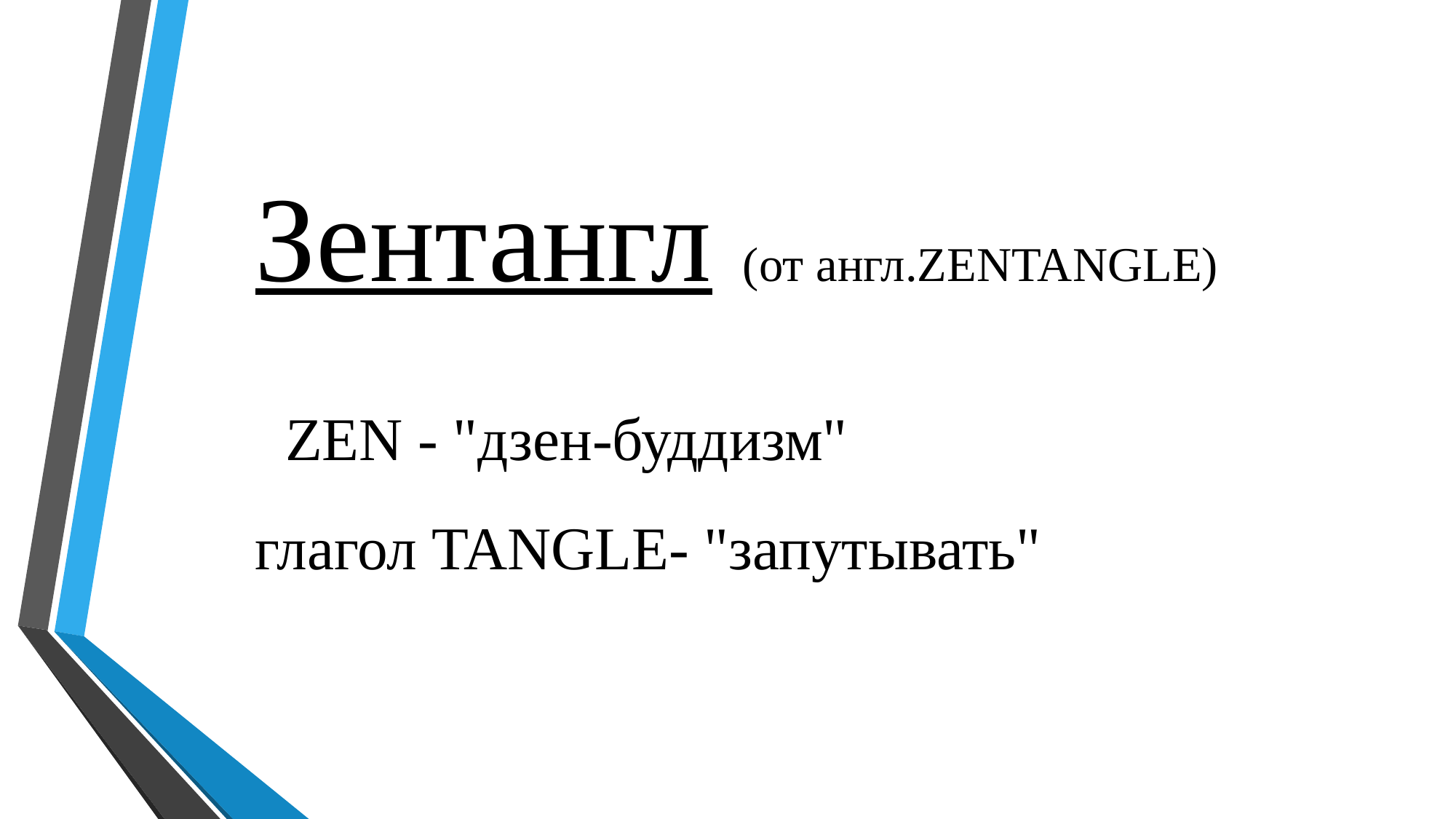

Зентангл (от англ.ZENTANGLE)

  ZEN - "дзен-буддизм" глагол TANGLE- "запутывать"